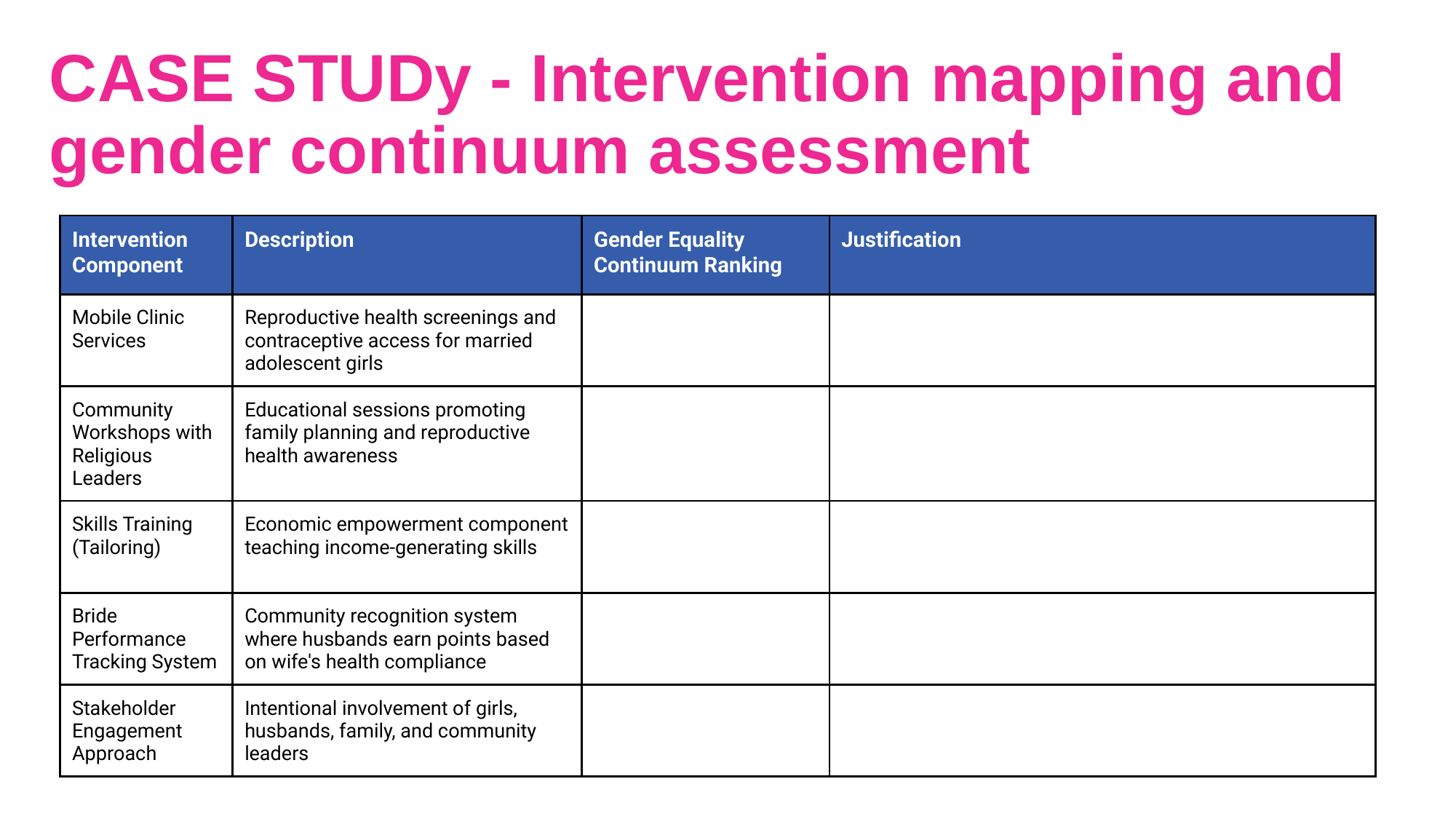

# CASE STUDy - Intervention mapping and
gender continuum assessment
| Intervention Component | Description | Gender Equality Continuum Ranking | Justification |
| --- | --- | --- | --- |
| Mobile Clinic Services | Reproductive health screenings and contraceptive access for married adolescent girls |  |  |
| Community Workshops with Religious Leaders | Educational sessions promoting family planning and reproductive health awareness |  |  |
| Skills Training (Tailoring) | Economic empowerment component teaching income-generating skills |  |  |
| Bride Performance Tracking System | Community recognition system where husbands earn points based on wife's health compliance |  |  |
| Stakeholder Engagement Approach | Intentional involvement of girls, husbands, family, and community leaders |  |  |